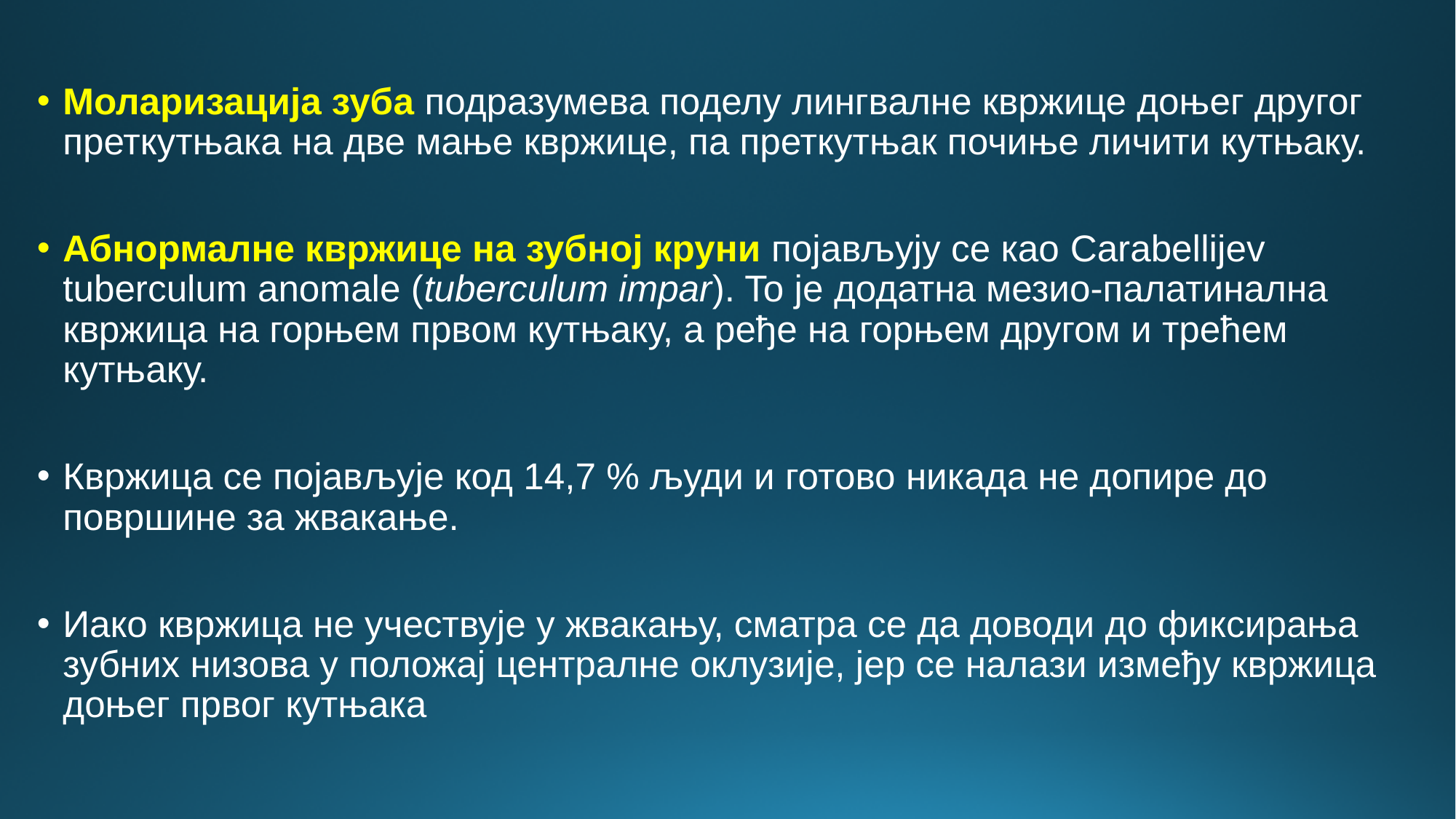

Моларизација зуба подразумева поделу лингвалне квржице доњег другог преткутњака на две мање квржице, па преткутњак почиње личити кутњаку.

Абнормалне квржице на зубној круни појављују се као Carabellijev tuberculum anomale (tuberculum impar). To je додатна мезио-палатинална квржица на горњем првом кутњаку, а ређе на горњем другом и трећем кутњаку.

Квржица се појављује код 14,7 % људи и готово никада не допире до површине за жвакање.

Иако квржица не учествује у жвакању, сматра се да доводи до фиксирања зубних низова у положај централне оклузије, јер се налази између квржица доњег првог кутњака